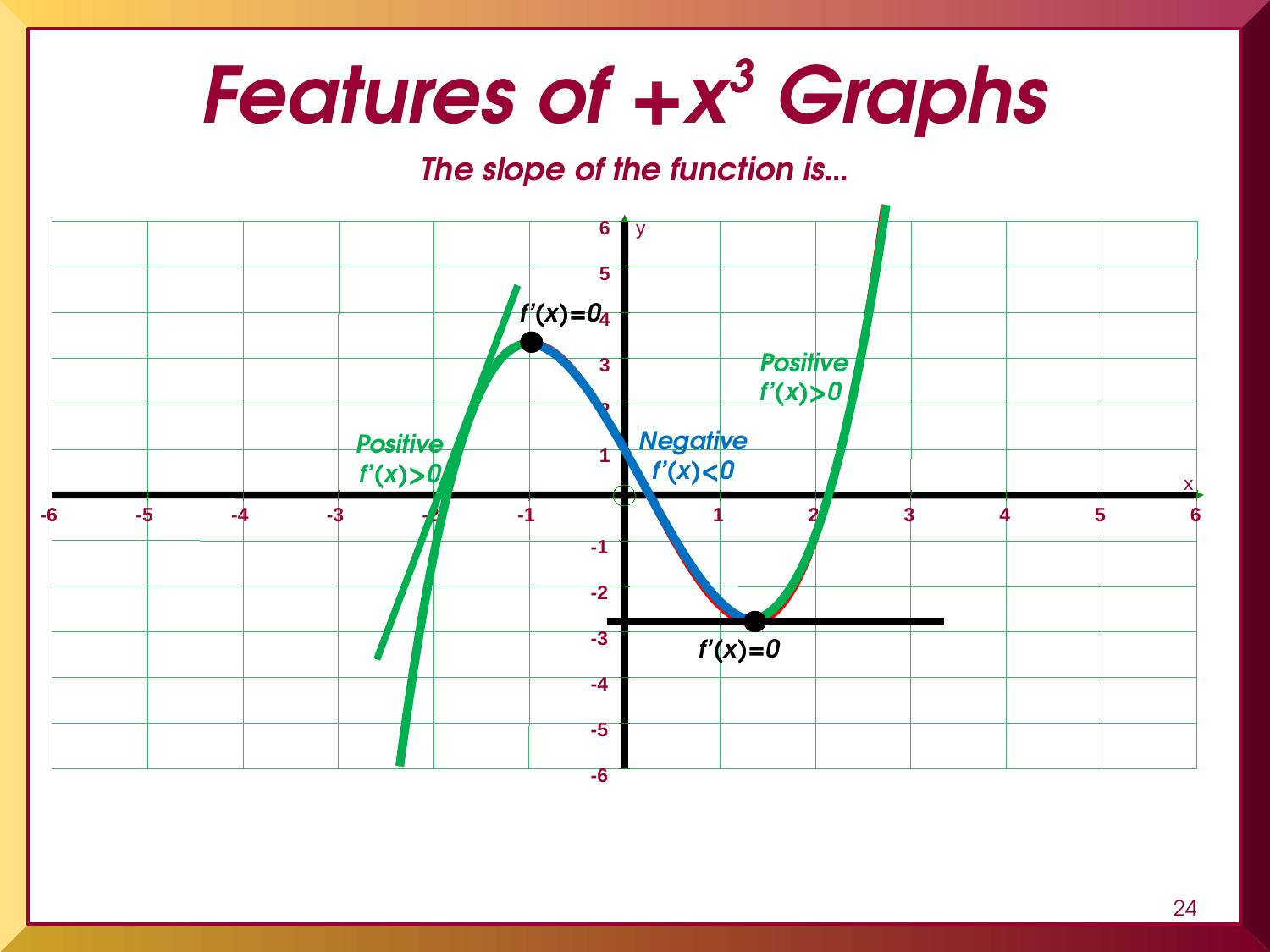

Features of +x3 Graphs
The slope of the function is…

-6
-5
-4
-3
-2
-1
1
2
3
4
5
6

-6

6
y

5

4

3

2

1

x
-1

-2

-3

-4

-5

f’(x)=0

Positive
f’(x)>0

Negative
f’(x)<0
Positive
f’(x)>0

f’(x)=0
24